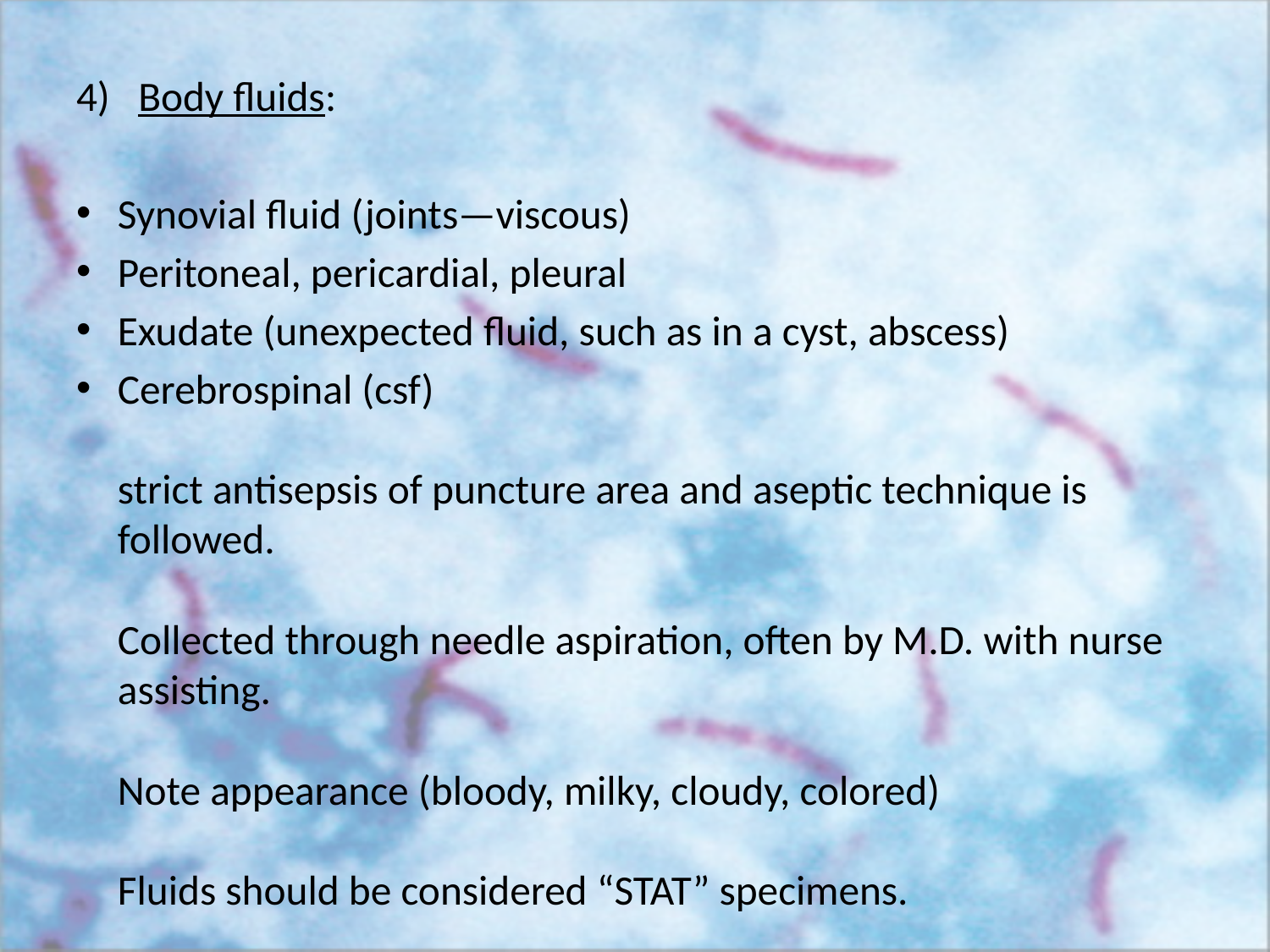

Body fluids:

Synovial fluid (joints—viscous)
Peritoneal, pericardial, pleural
Exudate (unexpected fluid, such as in a cyst, abscess)
Cerebrospinal (csf)
strict antisepsis of puncture area and aseptic technique is followed.
Collected through needle aspiration, often by M.D. with nurse assisting.
Note appearance (bloody, milky, cloudy, colored)
Fluids should be considered “STAT” specimens.